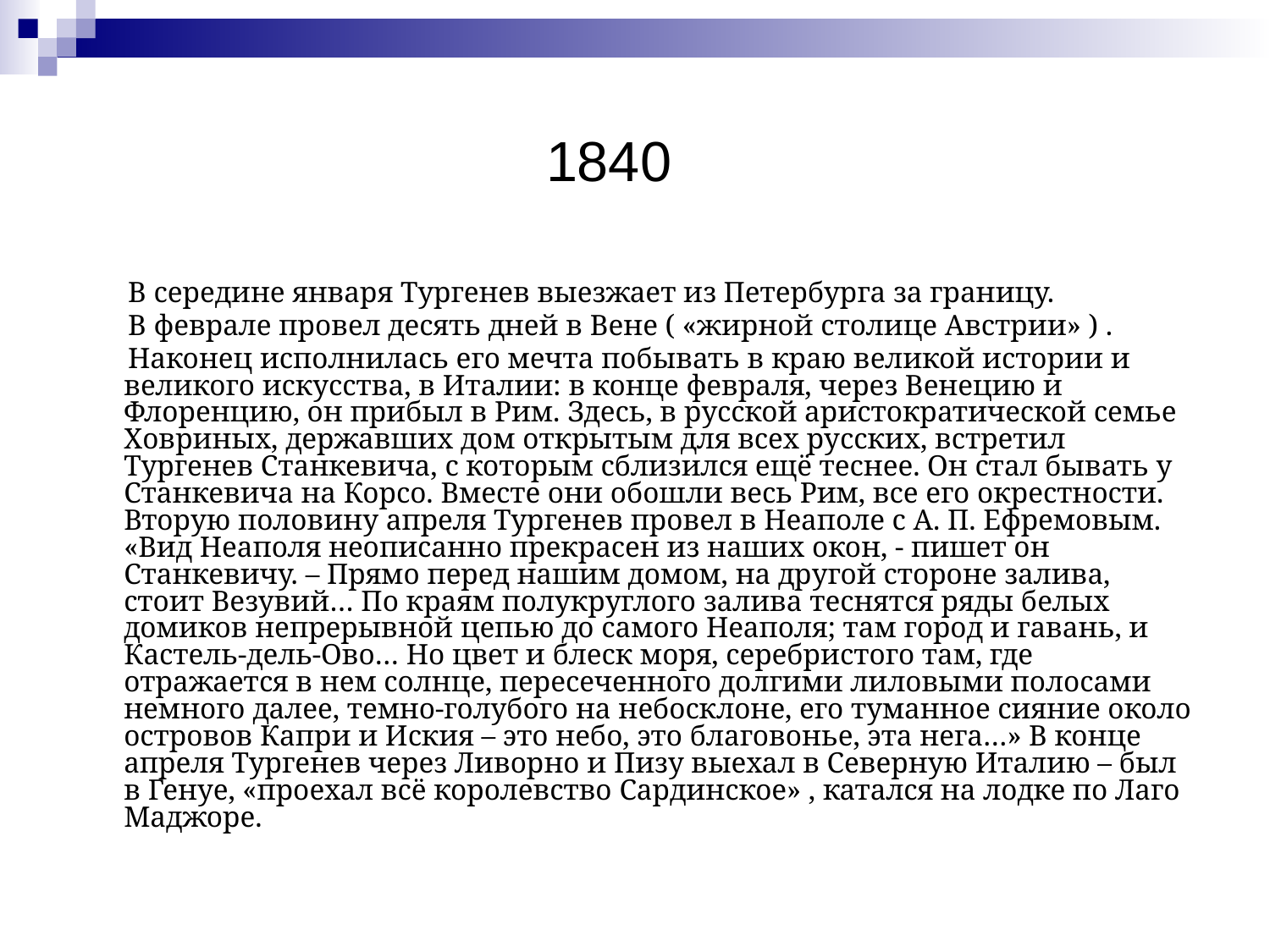

# 1840
       В середине января Тургенев выезжает из Петербурга за границу.
       В феврале провел десять дней в Вене ( «жирной столице Австрии» ) .
       Наконец исполнилась его мечта побывать в краю великой истории и великого искусства, в Италии: в конце февраля, через Венецию и Флоренцию, он прибыл в Рим. Здесь, в русской аристократической семье Ховриных, державших дом открытым для всех русских, встретил Тургенев Станкевича, с которым сблизился ещё теснее. Он стал бывать у Станкевича на Корсо. Вместе они обошли весь Рим, все его окрестности. Вторую половину апреля Тургенев провел в Неаполе с А. П. Ефремовым. «Вид Неаполя неописанно прекрасен из наших окон, - пишет он Станкевичу. – Прямо перед нашим домом, на другой стороне залива, стоит Везувий… По краям полукруглого залива теснятся ряды белых домиков непрерывной цепью до самого Неаполя; там город и гавань, и Кастель-дель-Ово… Но цвет и блеск моря, серебристого там, где отражается в нем солнце, пересеченного долгими лиловыми полосами немного далее, темно-голубого на небосклоне, его туманное сияние около островов Капри и Иския – это небо, это благовонье, эта нега…» В конце апреля Тургенев через Ливорно и Пизу выехал в Северную Италию – был в Генуе, «проехал всё королевство Сардинское» , катался на лодке по Лаго Маджоре.